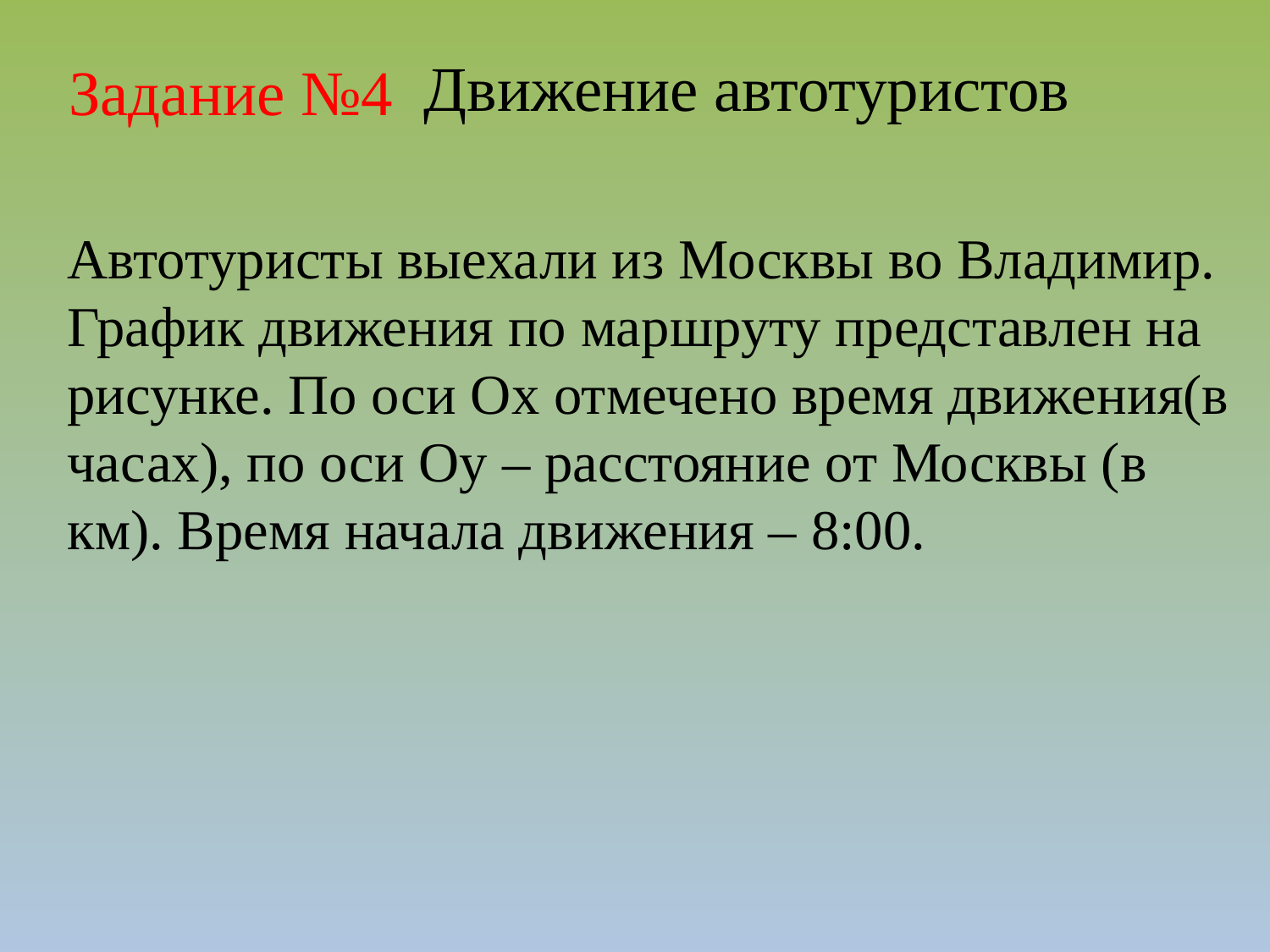

Движение автотуристов
Задание №4
Автотуристы выехали из Москвы во Владимир. График движения по маршруту представлен на рисунке. По оси Ох отмечено время движения(в часах), по оси Оу – расстояние от Москвы (в км). Время начала движения – 8:00.